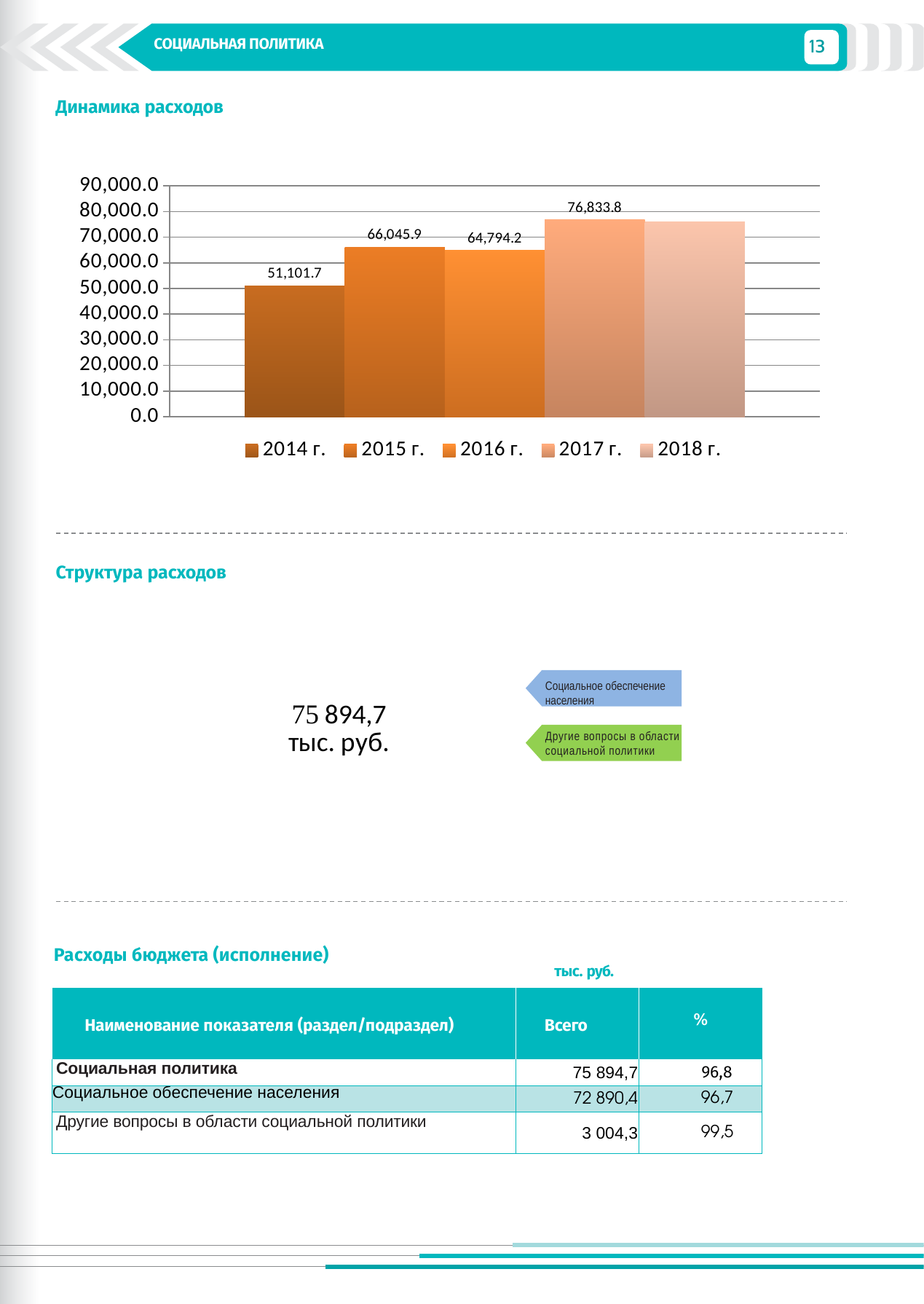

13

СОЦИАЛЬНАЯ ПОЛИТИКА

СОЦИАЛЬНАЯ ПОЛИТИКА
Динамика расходов

### Chart

| Category | 2014 г. | 2015 г. | 2016 г. | 2017 г. | 2018 г. |
|---|---|---|---|---|---|
| Обем расходов | 51101.7 | 66045.9 | 64794.2 | 76833.8 | 75894.7 |

### Chart

| Category | Продажи |  |
|---|---|---|
| Социальное обеспечение населения | 72890.4 | None |
| Другие вопросы в области социальной политики | 3004.3 | None |

Социальное обеспечение
населения

Другие вопросы в области
социальной политики

Структура расходов

Расходы бюджета (исполнение)
тыс. руб.
| Наименование показателя (раздел/подраздел) | Всего | % |
| --- | --- | --- |
| Социальная политика | 75 894,7 | 96,8 |
| Социальное обеспечение населения | 72 890,4 | 96,7 |
| Другие вопросы в области социальной политики | 3 004,3 | 99,5 |